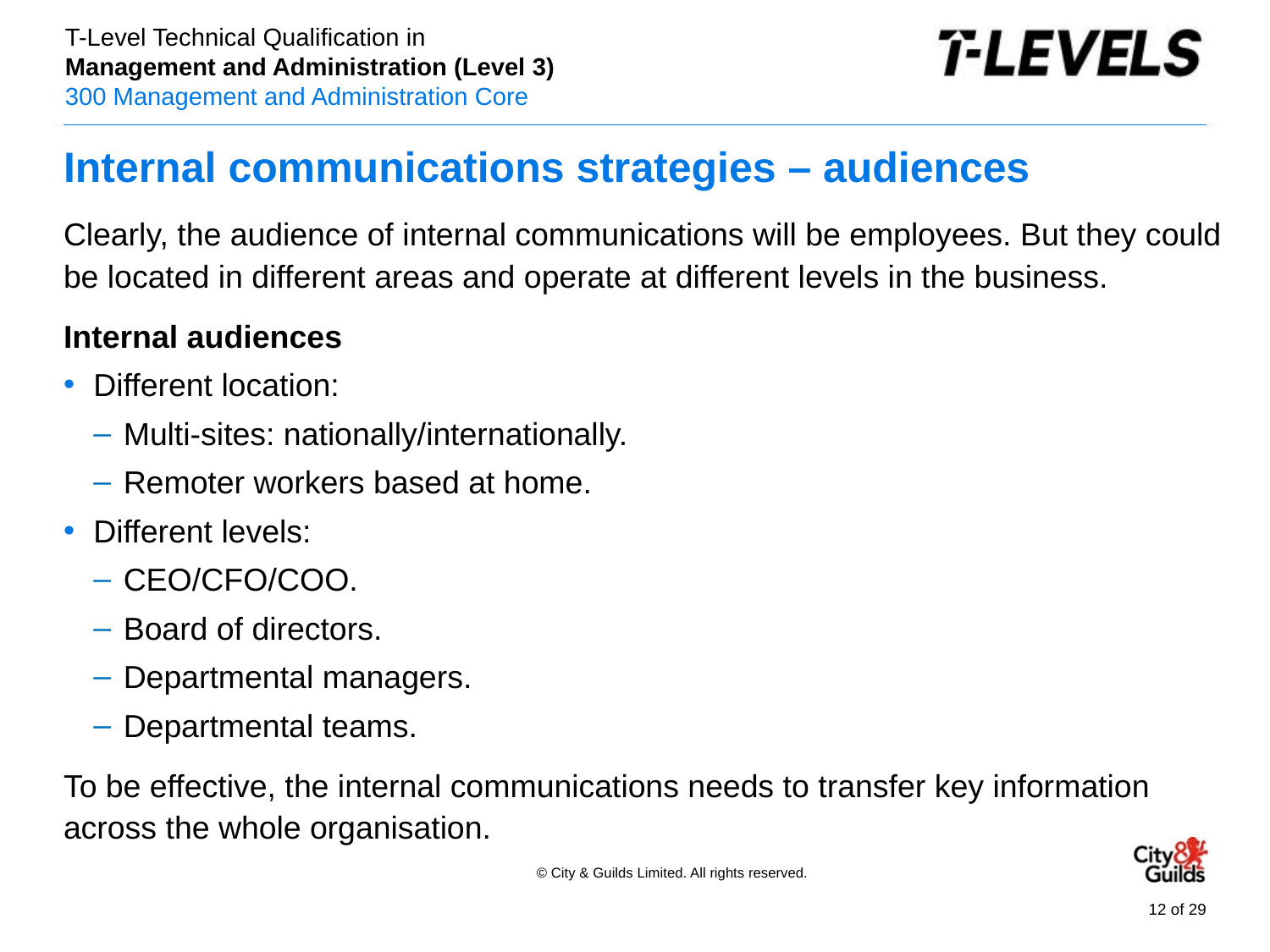

# Internal communications strategies – audiences
Clearly, the audience of internal communications will be employees. But they could be located in different areas and operate at different levels in the business.
Internal audiences
Different location:
Multi-sites: nationally/internationally.
Remoter workers based at home.
Different levels:
CEO/CFO/COO.
Board of directors.
Departmental managers.
Departmental teams.
To be effective, the internal communications needs to transfer key information across the whole organisation.